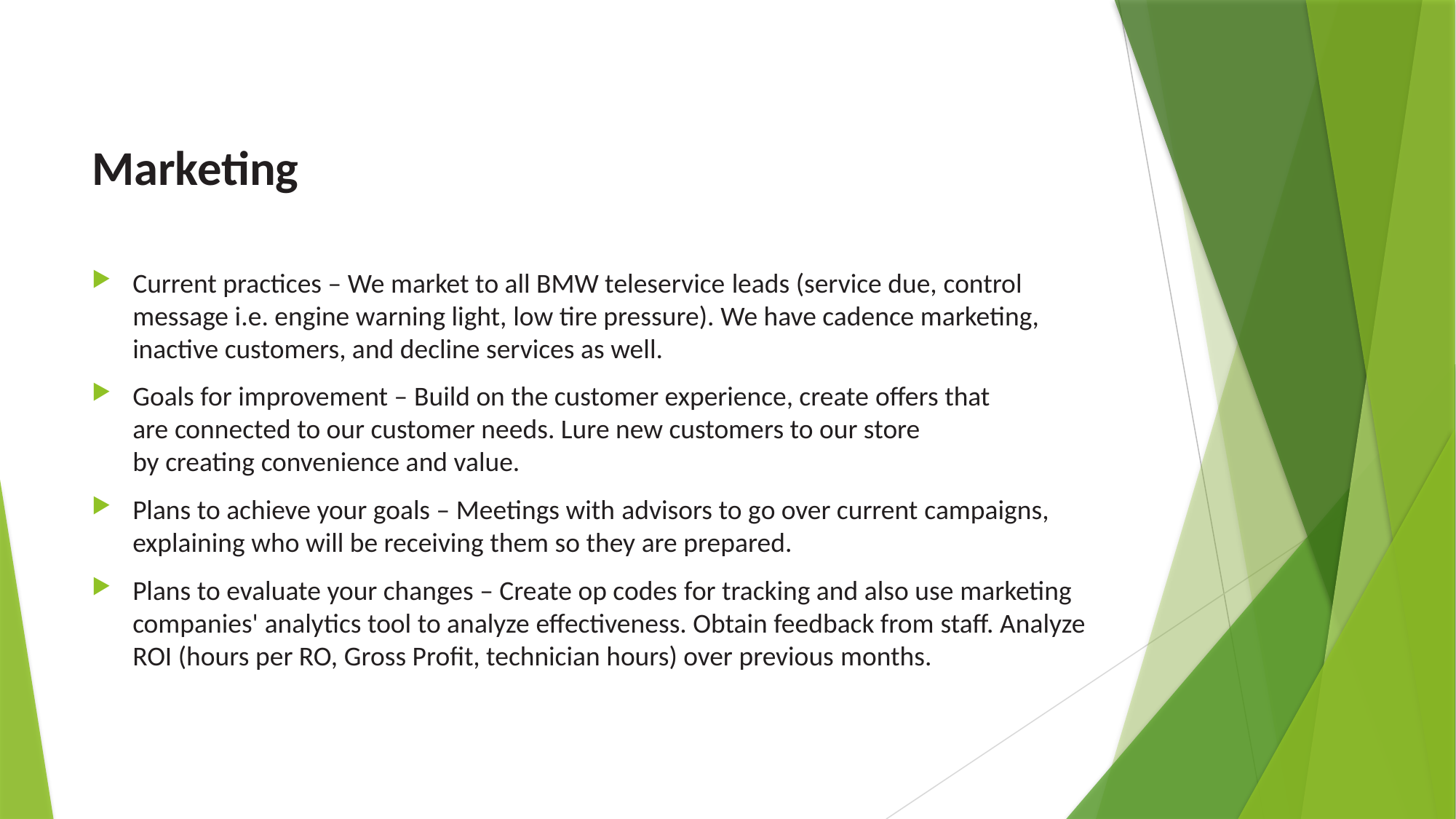

# Marketing

Current practices – We market to all BMW teleservice leads (service due, control message i.e. engine warning light, low tire pressure). We have cadence marketing, inactive customers, and decline services as well.
Goals for improvement – Build on the customer experience, create offers that are connected to our customer needs. Lure new customers to our store by creating convenience and value.
Plans to achieve your goals – Meetings with advisors to go over current campaigns, explaining who will be receiving them so they are prepared.
Plans to evaluate your changes – Create op codes for tracking and also use marketing companies' analytics tool to analyze effectiveness. Obtain feedback from staff. Analyze ROI (hours per RO, Gross Profit, technician hours) over previous months.